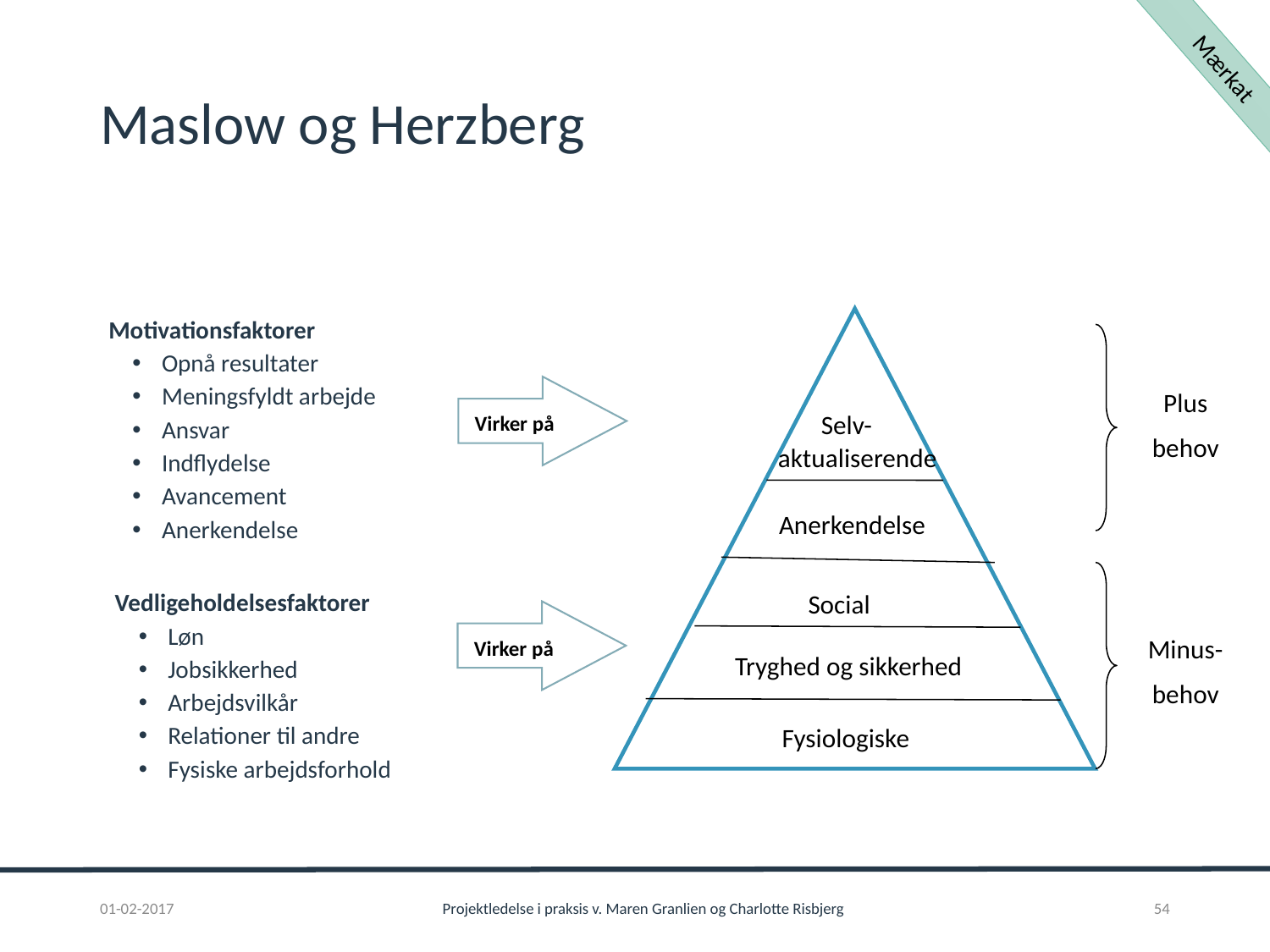

# Maslow og Herzberg
Mærkat

	Motivationsfaktorer
 Opnå resultater
 Meningsfyldt arbejde
 Ansvar
 Indflydelse
 Avancement
 Anerkendelse

Plus
behov
      Selv-
aktualiserende
Virker på

Anerkendelse

Social
	Vedligeholdelsesfaktorer
 Løn
 Jobsikkerhed
 Arbejdsvilkår
 Relationer til andre
 Fysiske arbejdsforhold

Minus-
behov
Virker på
Tryghed og sikkerhed

Fysiologiske
01-02-2017
Projektledelse i praksis v. Maren Granlien og Charlotte Risbjerg
54